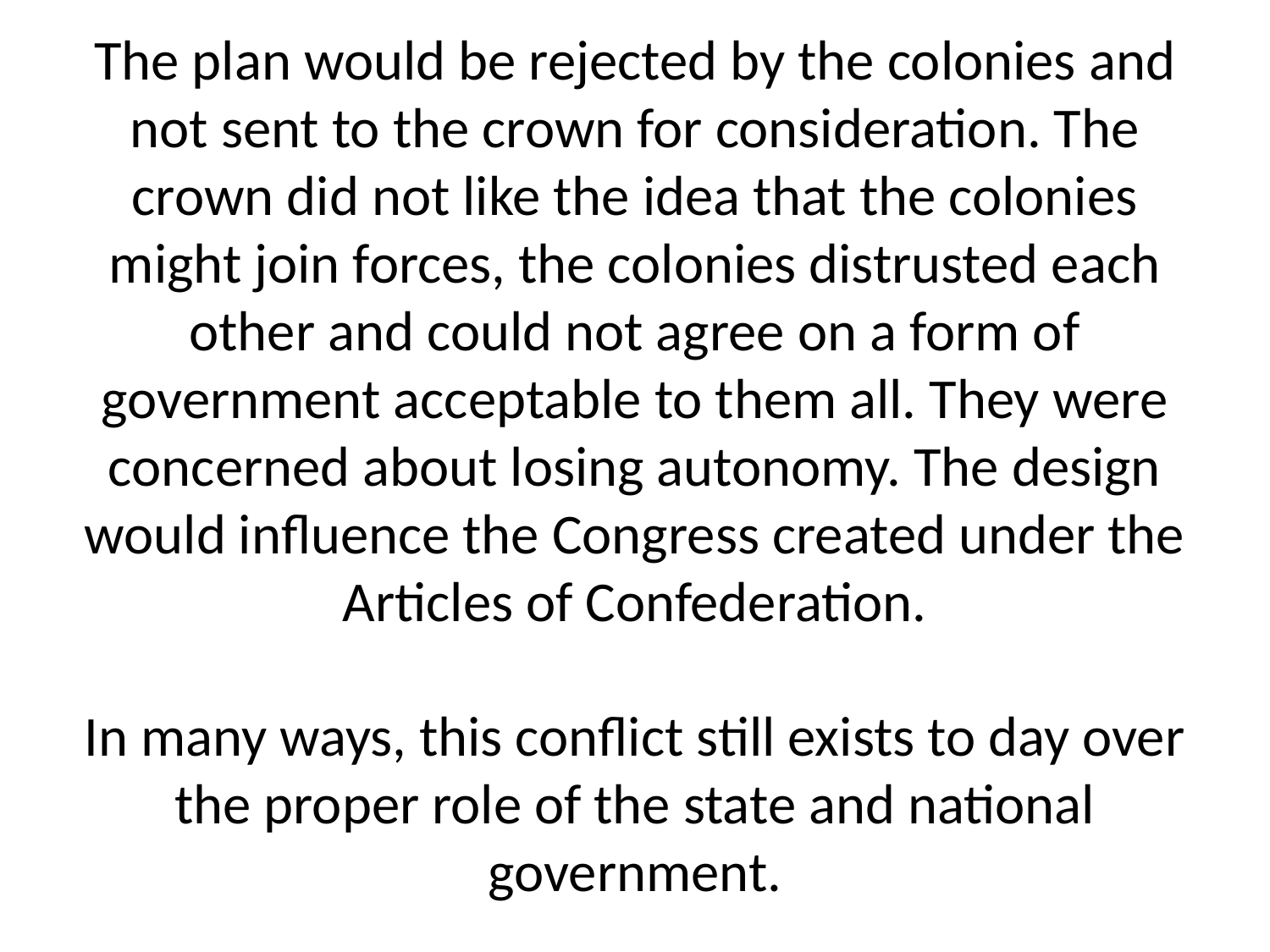

# The plan would be rejected by the colonies and not sent to the crown for consideration. The crown did not like the idea that the colonies might join forces, the colonies distrusted each other and could not agree on a form of government acceptable to them all. They were concerned about losing autonomy. The design would influence the Congress created under the Articles of Confederation. In many ways, this conflict still exists to day over the proper role of the state and national government.